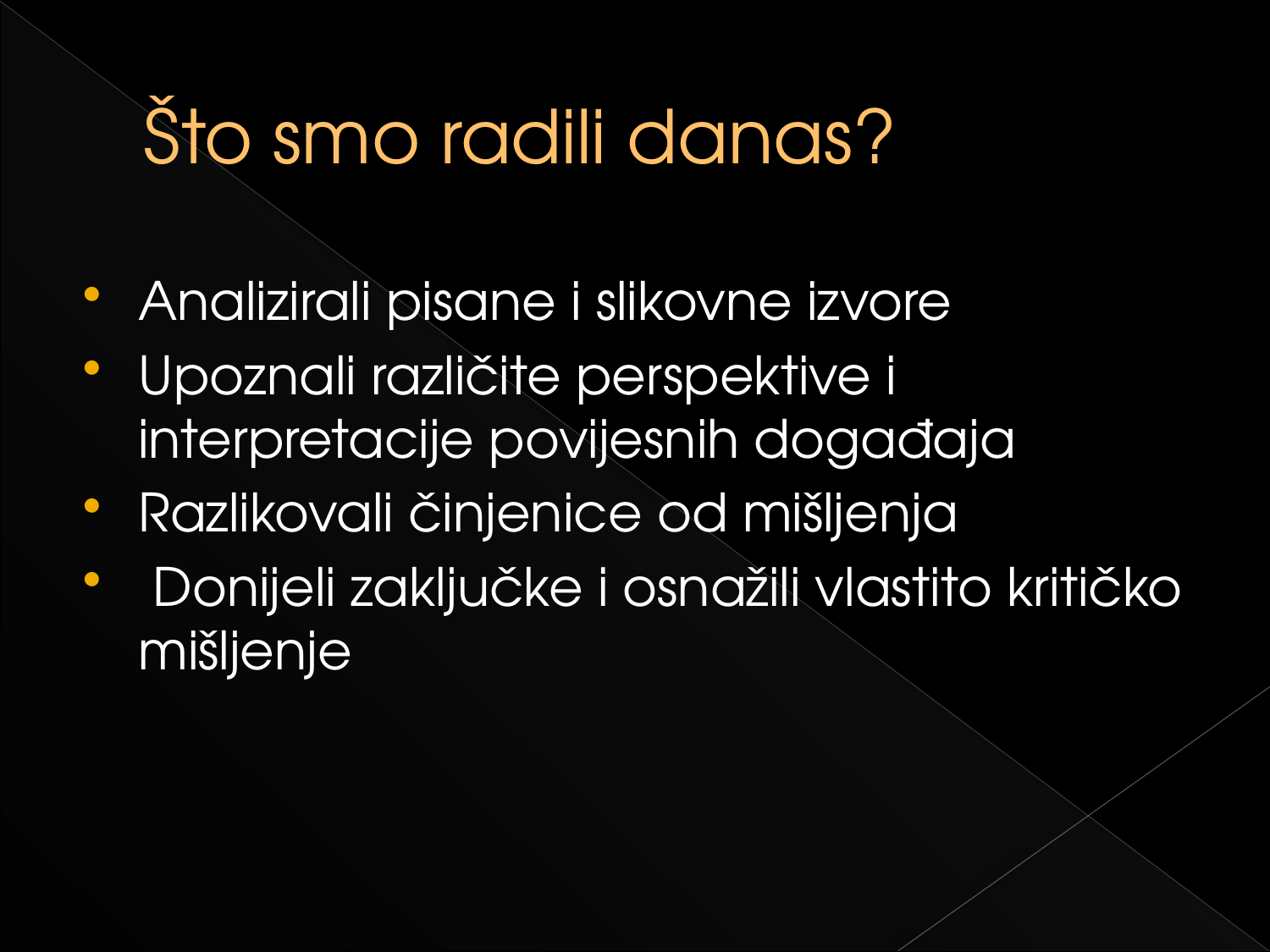

# Što smo radili danas?
Analizirali pisane i slikovne izvore
Upoznali različite perspektive i interpretacije povijesnih događaja
Razlikovali činjenice od mišljenja
 Donijeli zaključke i osnažili vlastito kritičko mišljenje